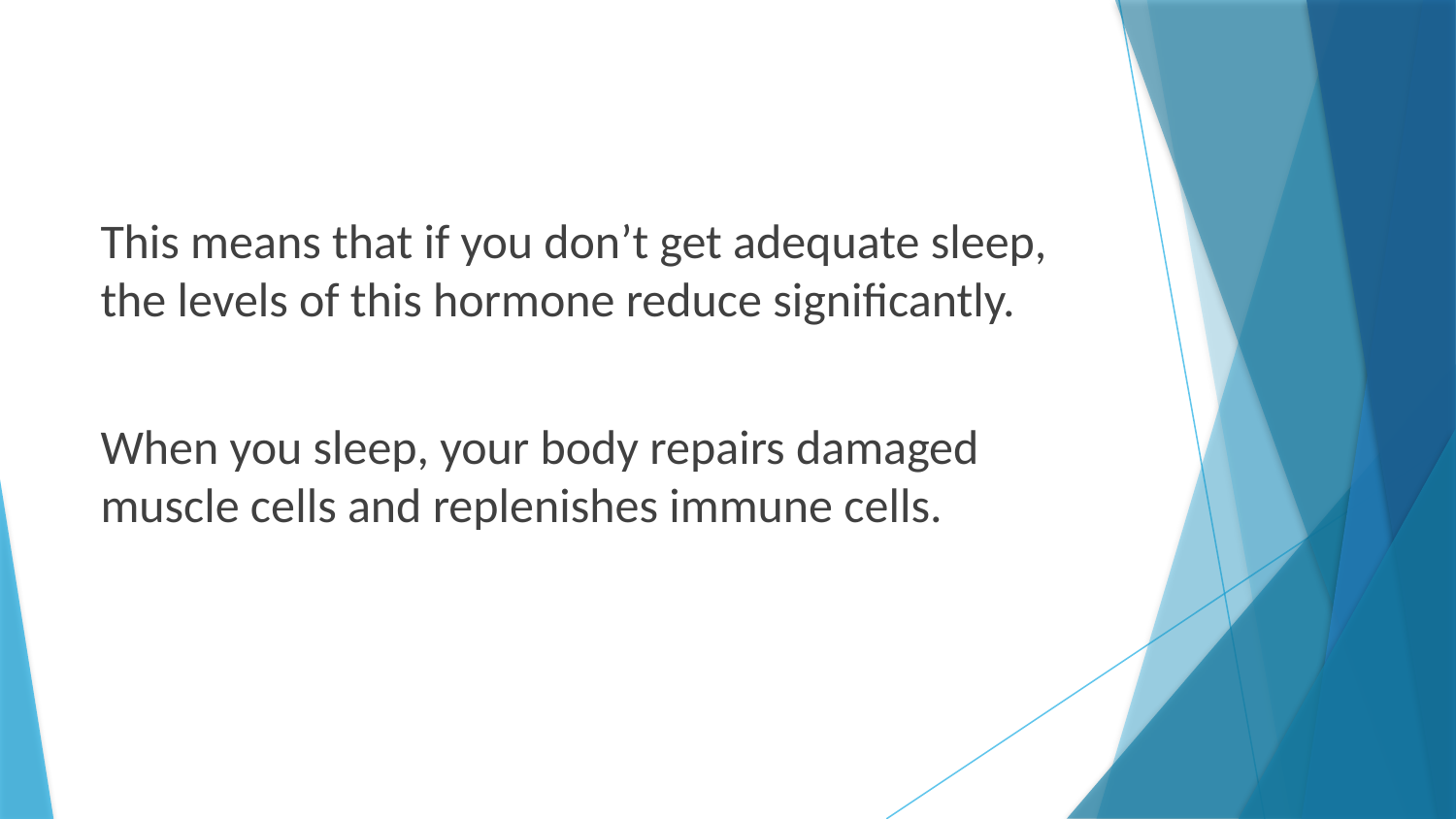

This means that if you don’t get adequate sleep, the levels of this hormone reduce significantly.

When you sleep, your body repairs damaged muscle cells and replenishes immune cells.